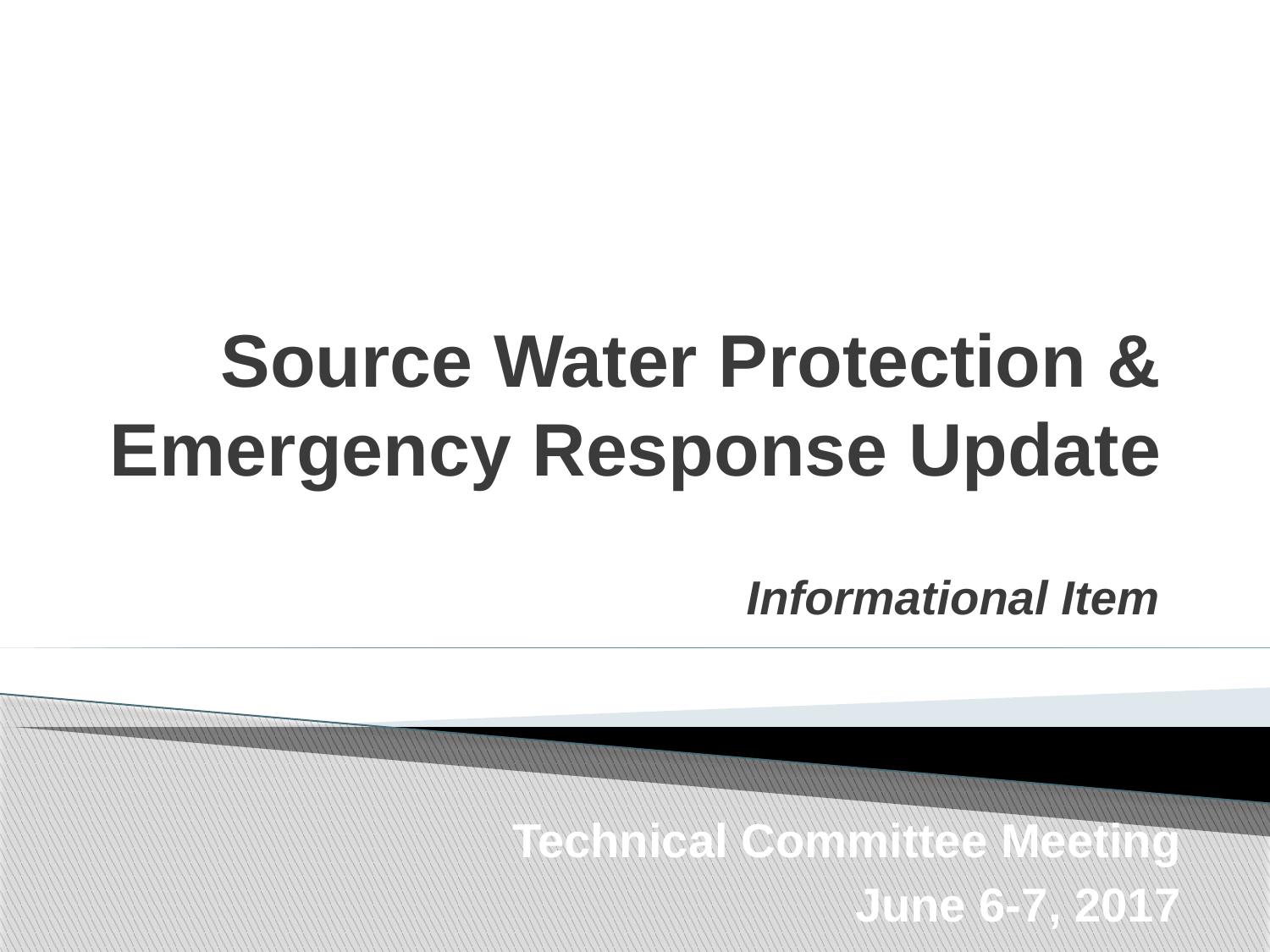

# Source Water Protection & Emergency Response Update
Informational Item
Technical Committee Meeting
June 6-7, 2017